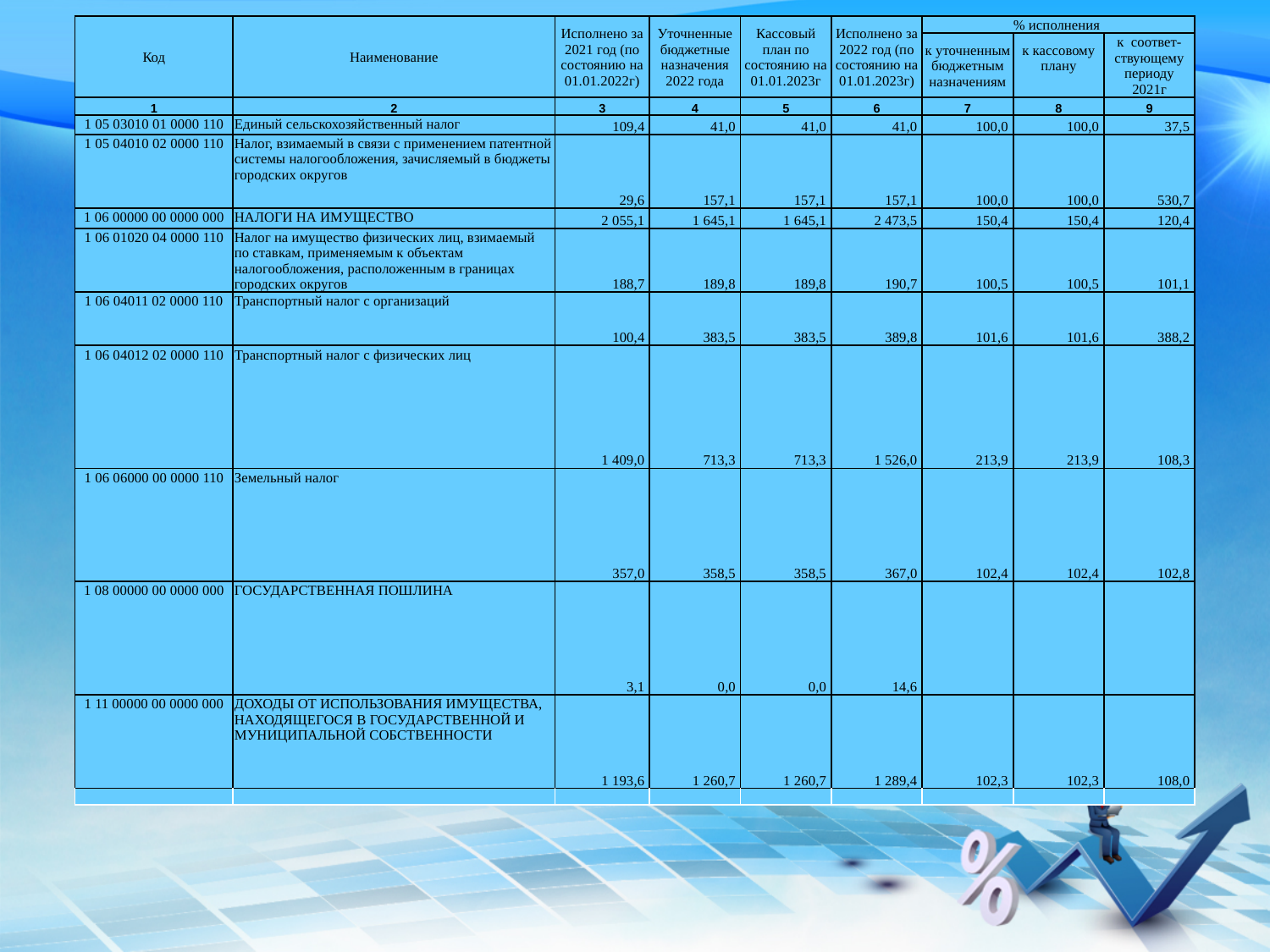

| Код | Наименование | Исполнено за 2021 год (по состоянию на 01.01.2022г) | Уточненные бюджетные назначения 2022 года | Кассовый план по состоянию на 01.01.2023г | Исполнено за 2022 год (по состоянию на 01.01.2023г) | % исполнения |  |  |
| --- | --- | --- | --- | --- | --- | --- | --- | --- |
|  |  |  |  |  |  | к уточненным бюджетным назначениям | к кассовому плану | к соответ-ствующему периоду 2021г |
| 1 | 2 | 3 | 4 | 5 | 6 | 7 | 8 | 9 |
| 1 05 03010 01 0000 110 | Единый сельскохозяйственный налог | 109,4 | 41,0 | 41,0 | 41,0 | 100,0 | 100,0 | 37,5 |
| 1 05 04010 02 0000 110 | Налог, взимаемый в связи с применением патентной системы налогообложения, зачисляемый в бюджеты городских округов | 29,6 | 157,1 | 157,1 | 157,1 | 100,0 | 100,0 | 530,7 |
| 1 06 00000 00 0000 000 | НАЛОГИ НА ИМУЩЕСТВО | 2 055,1 | 1 645,1 | 1 645,1 | 2 473,5 | 150,4 | 150,4 | 120,4 |
| 1 06 01020 04 0000 110 | Налог на имущество физических лиц, взимаемый по ставкам, применяемым к объектам налогообложения, расположенным в границах городских округов | 188,7 | 189,8 | 189,8 | 190,7 | 100,5 | 100,5 | 101,1 |
| 1 06 04011 02 0000 110 | Транспортный налог с организаций | 100,4 | 383,5 | 383,5 | 389,8 | 101,6 | 101,6 | 388,2 |
| 1 06 04012 02 0000 110 | Транспортный налог с физических лиц | 1 409,0 | 713,3 | 713,3 | 1 526,0 | 213,9 | 213,9 | 108,3 |
| 1 06 06000 00 0000 110 | Земельный налог | 357,0 | 358,5 | 358,5 | 367,0 | 102,4 | 102,4 | 102,8 |
| 1 08 00000 00 0000 000 | ГОСУДАРСТВЕННАЯ ПОШЛИНА | 3,1 | 0,0 | 0,0 | 14,6 |  |  |  |
| 1 11 00000 00 0000 000 | ДОХОДЫ ОТ ИСПОЛЬЗОВАНИЯ ИМУЩЕСТВА, НАХОДЯЩЕГОСЯ В ГОСУДАРСТВЕННОЙ И МУНИЦИПАЛЬНОЙ СОБСТВЕННОСТИ | 1 193,6 | 1 260,7 | 1 260,7 | 1 289,4 | 102,3 | 102,3 | 108,0 |
|  |  |  |  |  |  |  |  |  |